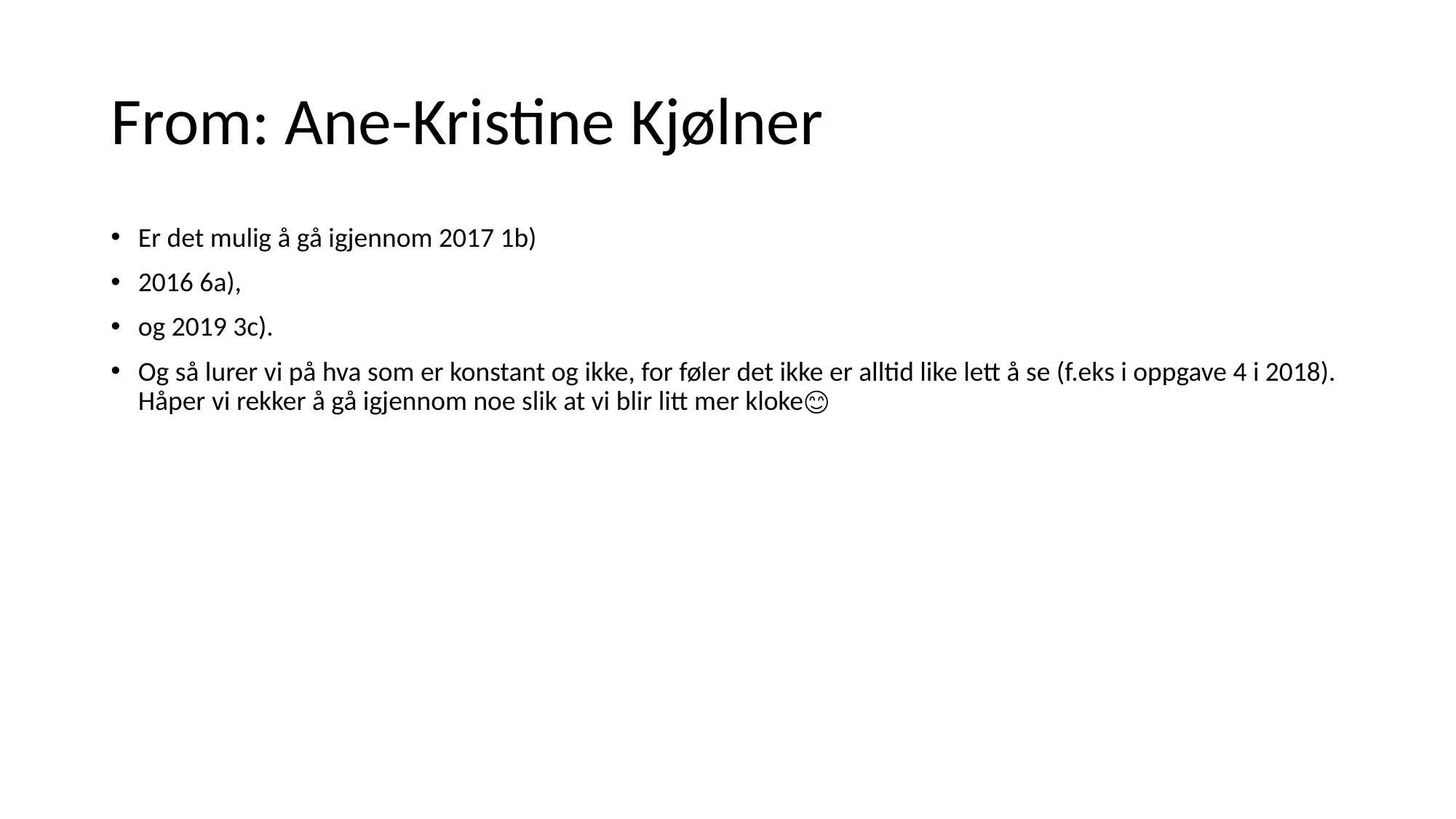

# From: Ane-Kristine Kjølner
Er det mulig å gå igjennom 2017 1b)
2016 6a),
og 2019 3c).
Og så lurer vi på hva som er konstant og ikke, for føler det ikke er alltid like lett å se (f.eks i oppgave 4 i 2018). Håper vi rekker å gå igjennom noe slik at vi blir litt mer kloke😊